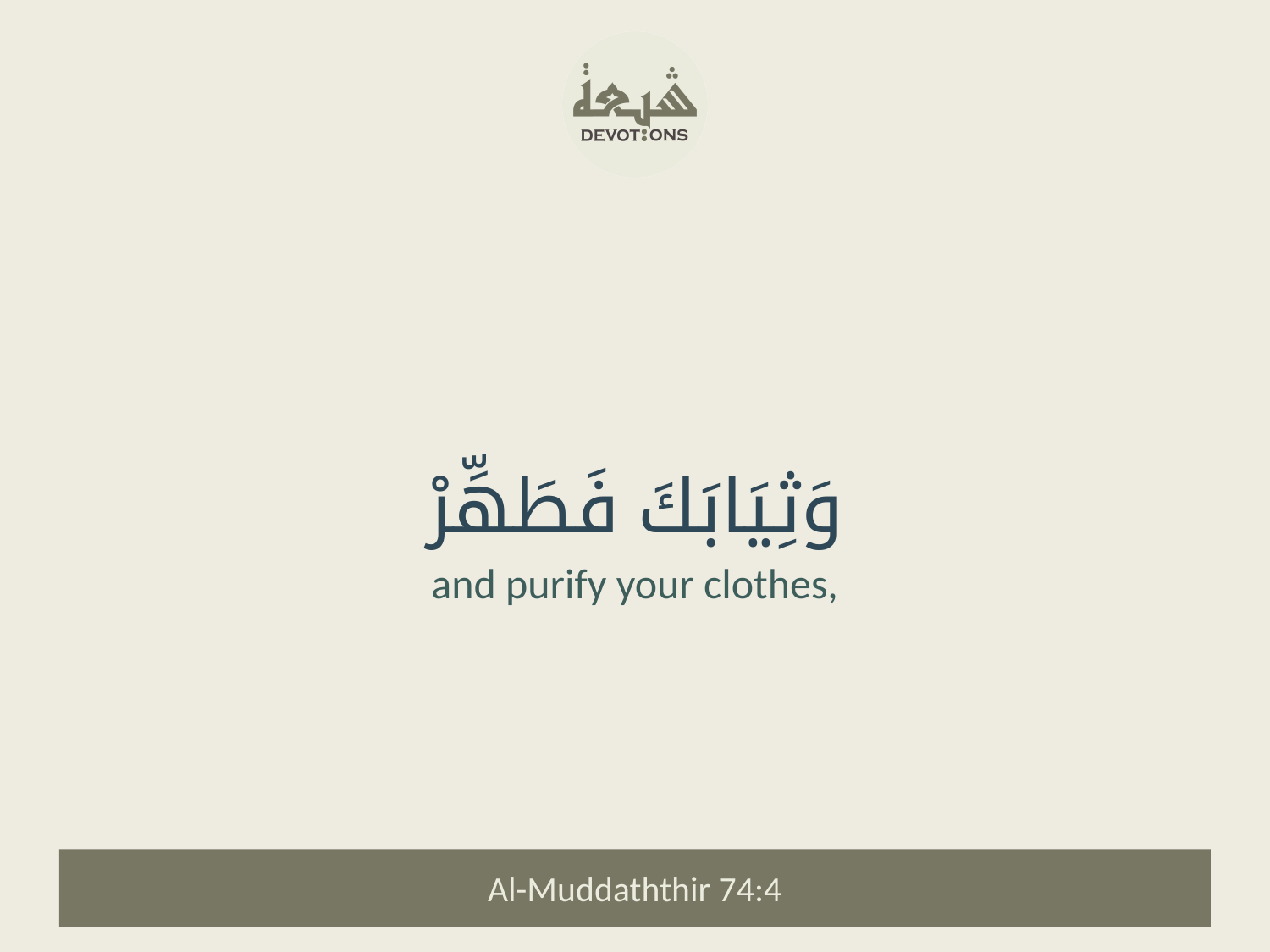

وَثِيَابَكَ فَطَهِّرْ
and purify your clothes,
Al-Muddaththir 74:4